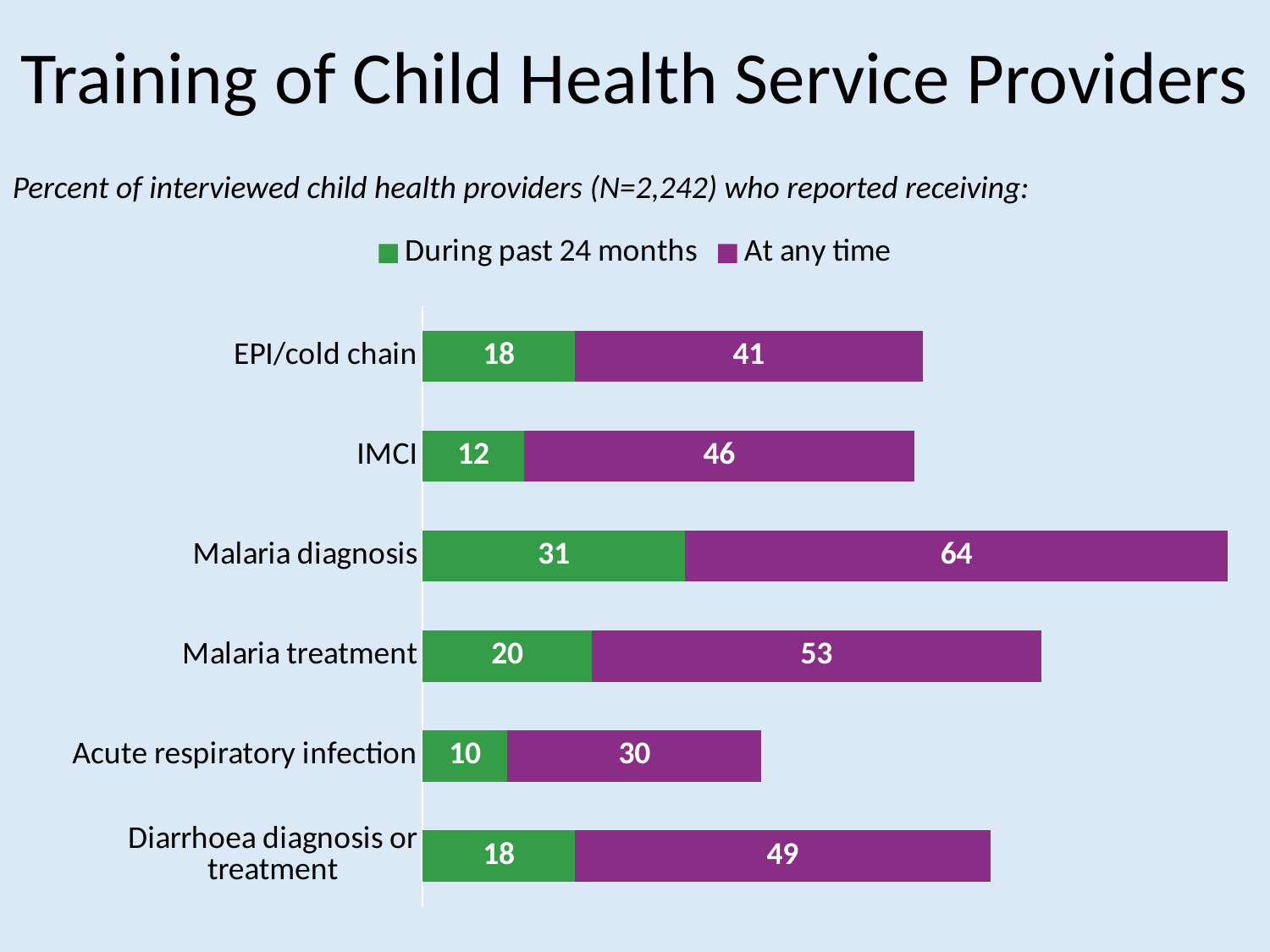

# Training of Child Health Service Providers
Percent of interviewed child health providers (N=2,242) who reported receiving:

### Chart

| Category | During past 24 months | At any time |
|---|---|---|
| Diarrhoea diagnosis or treatment | 18.0 | 49.0 |
| Acute respiratory infection | 10.0 | 30.0 |
| Malaria treatment | 20.0 | 53.0 |
| Malaria diagnosis | 31.0 | 64.0 |
| IMCI | 12.0 | 46.0 |
| EPI/cold chain | 18.0 | 41.0 |